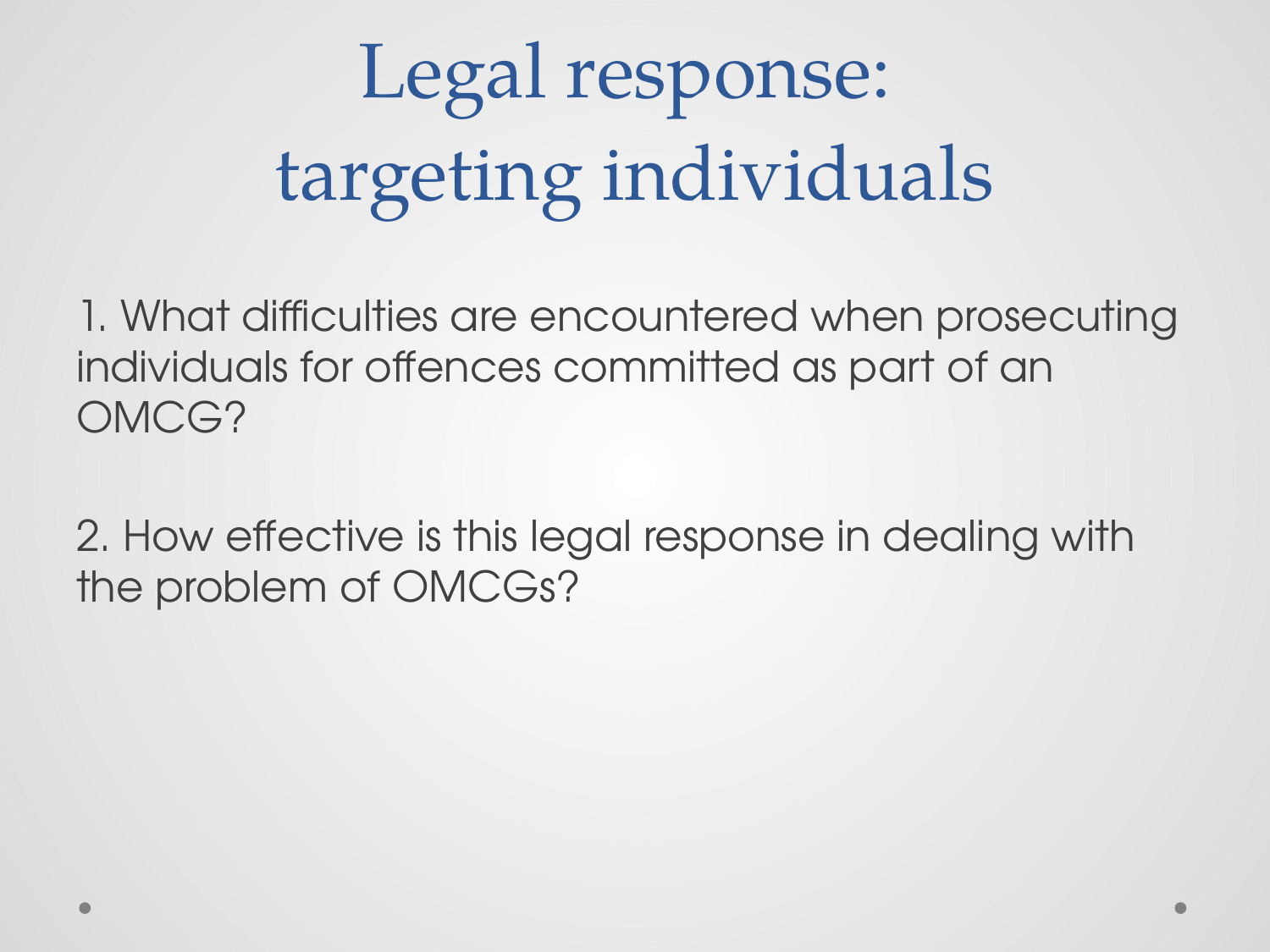

# Legal response: targeting individuals
1. What difficulties are encountered when prosecuting individuals for offences committed as part of an OMCG?

2. How effective is this legal response in dealing with the problem of OMCGs?